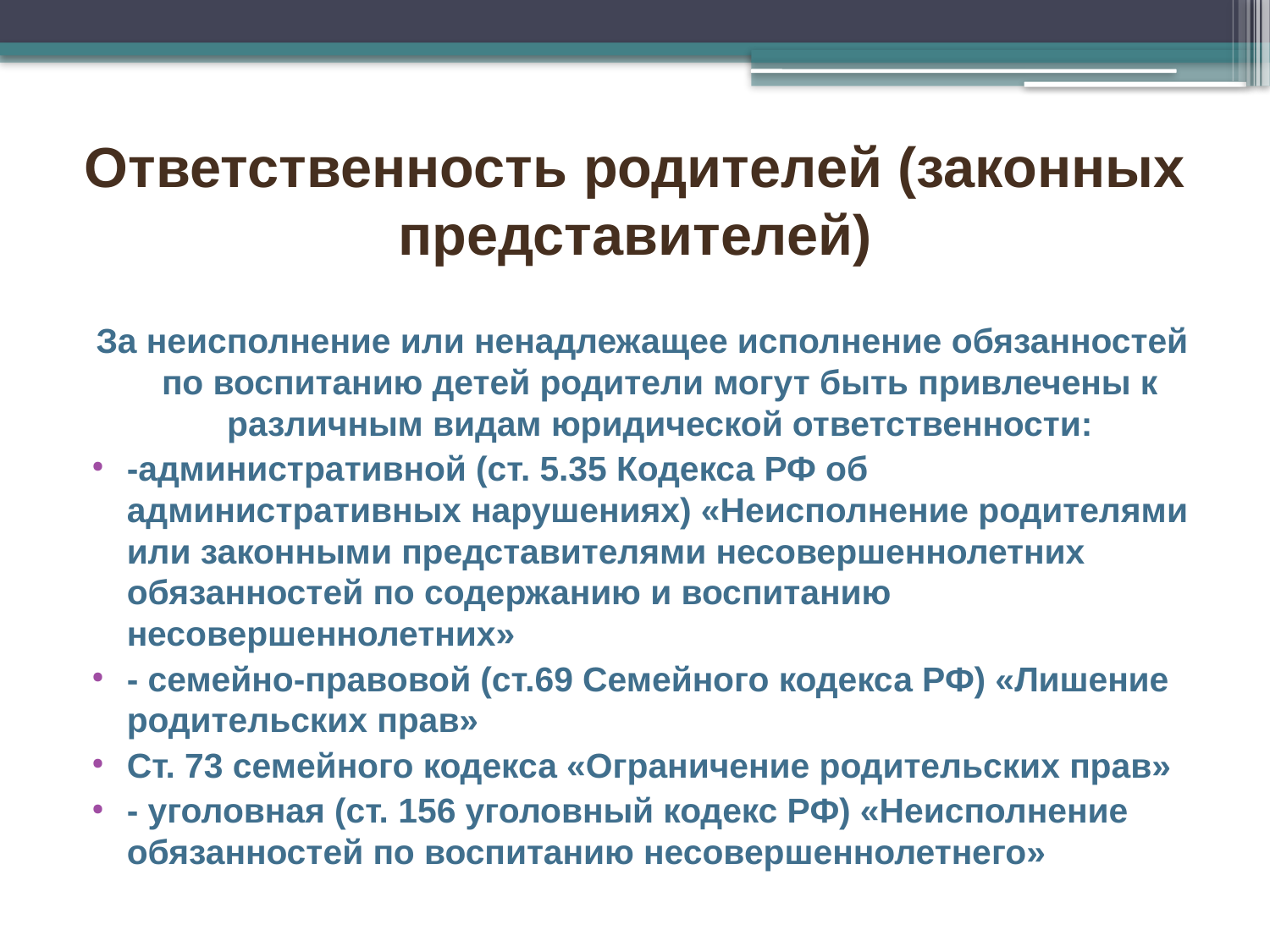

# Ответственность родителей (законных представителей)
За неисполнение или ненадлежащее исполнение обязанностей по воспитанию детей родители могут быть привлечены к различным видам юридической ответственности:
-административной (ст. 5.35 Кодекса РФ об административных нарушениях) «Неисполнение родителями или законными представителями несовершеннолетних обязанностей по содержанию и воспитанию несовершеннолетних»
- семейно-правовой (ст.69 Семейного кодекса РФ) «Лишение родительских прав»
Ст. 73 семейного кодекса «Ограничение родительских прав»
- уголовная (ст. 156 уголовный кодекс РФ) «Неисполнение обязанностей по воспитанию несовершеннолетнего»